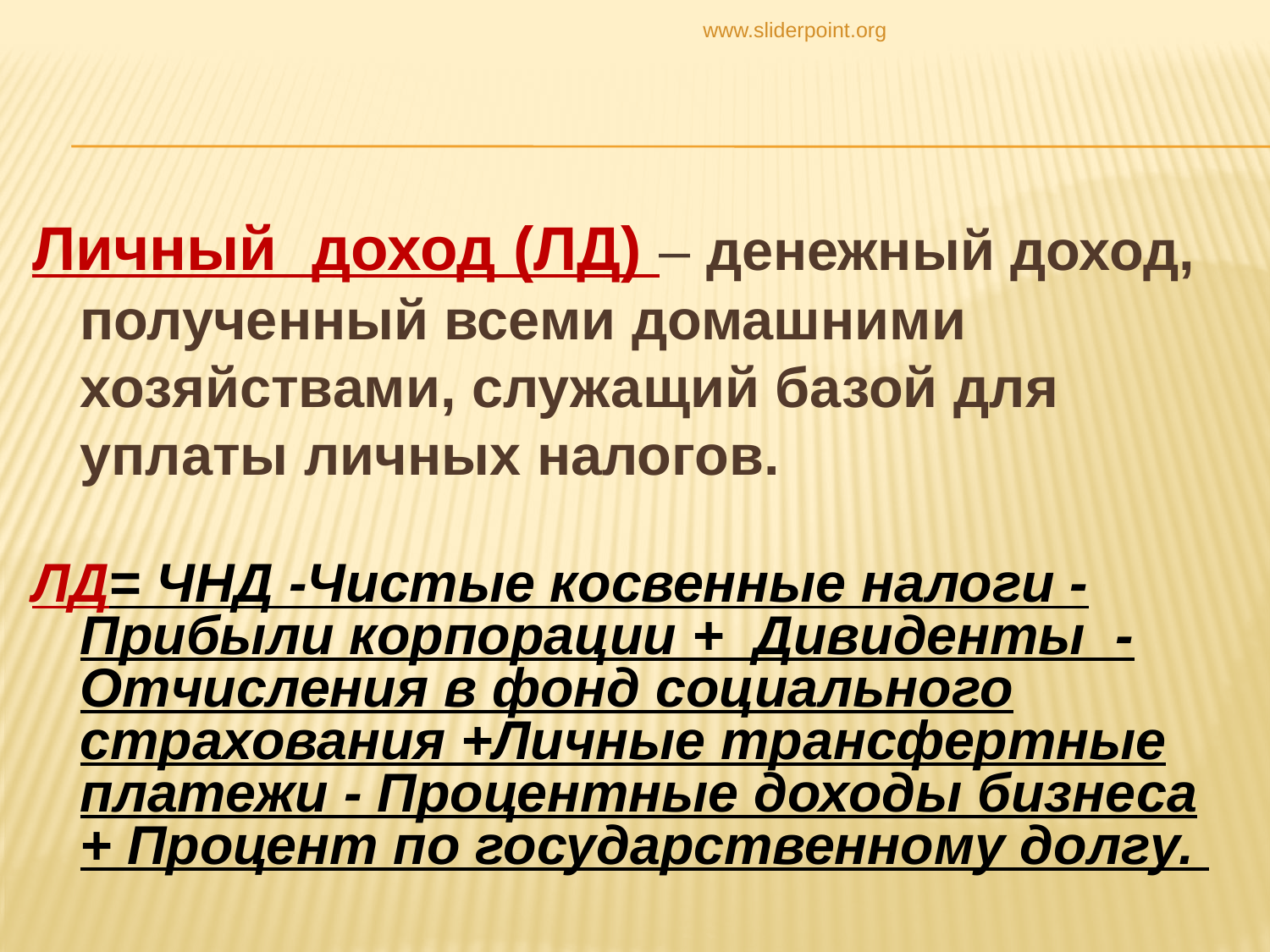

www.sliderpoint.org

Личный  доход (ЛД) – денежный доход, полученный всеми домашними хозяйствами, служащий базой для уплаты личных налогов.

ЛД= ЧНД -Чистые косвенные налоги - Прибыли корпорации +  Дивиденты  - Отчисления в фонд социального страхования +Личные трансфертные платежи - Процентные доходы бизнеса + Процент по государственному долгу.